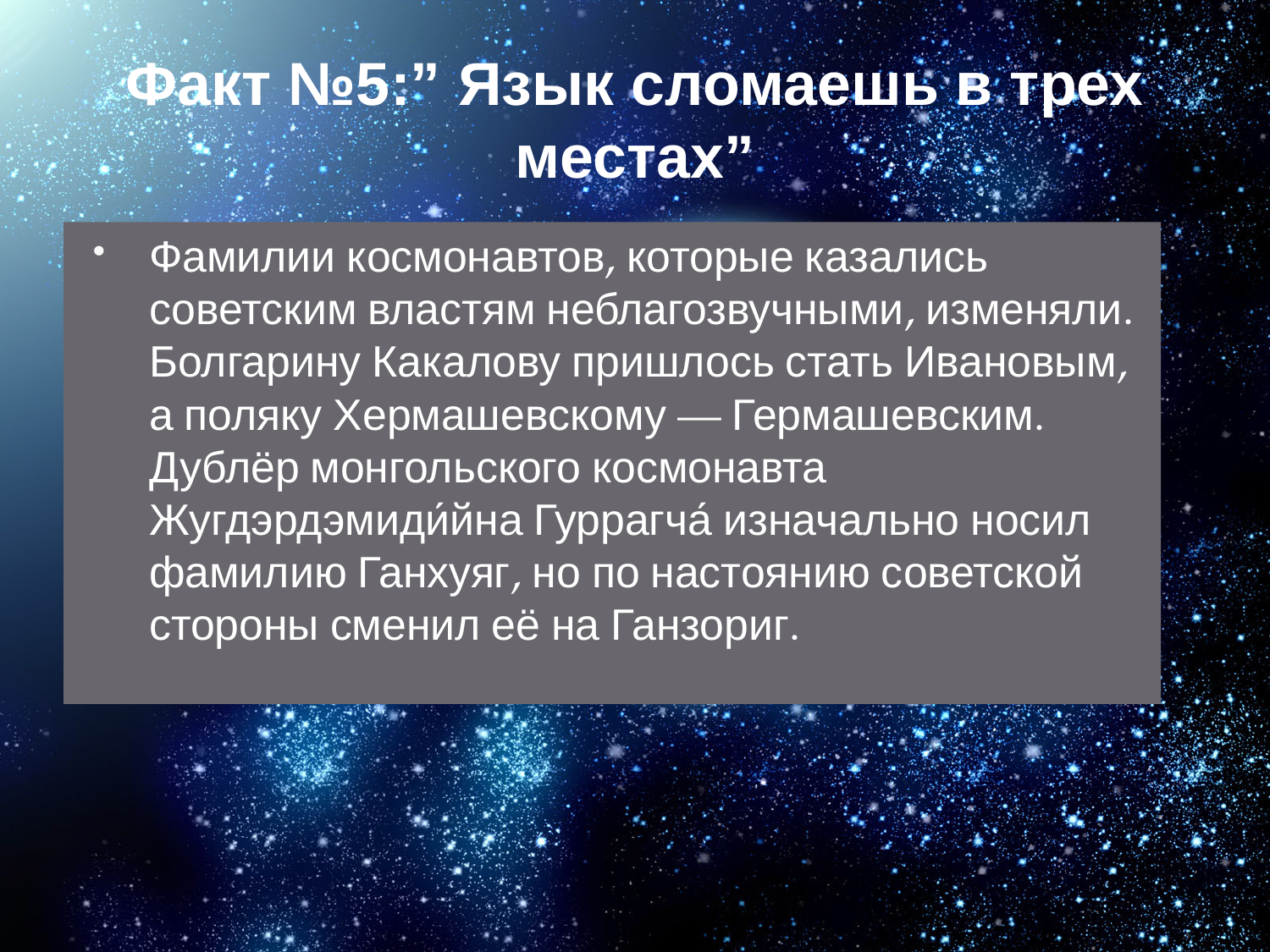

# Факт №5:” Язык сломаешь в трех местах”
Фамилии космонавтов, которые казались советским властям неблагозвучными, изменяли. Болгарину Какалову пришлось стать Ивановым, а поляку Хермашевскому — Гермашевским. Дублёр монгольского космонавта Жугдэрдэмиди́йна Гуррагча́ изначально носил фамилию Ганхуяг, но по настоянию советской стороны сменил её на Ганзориг.